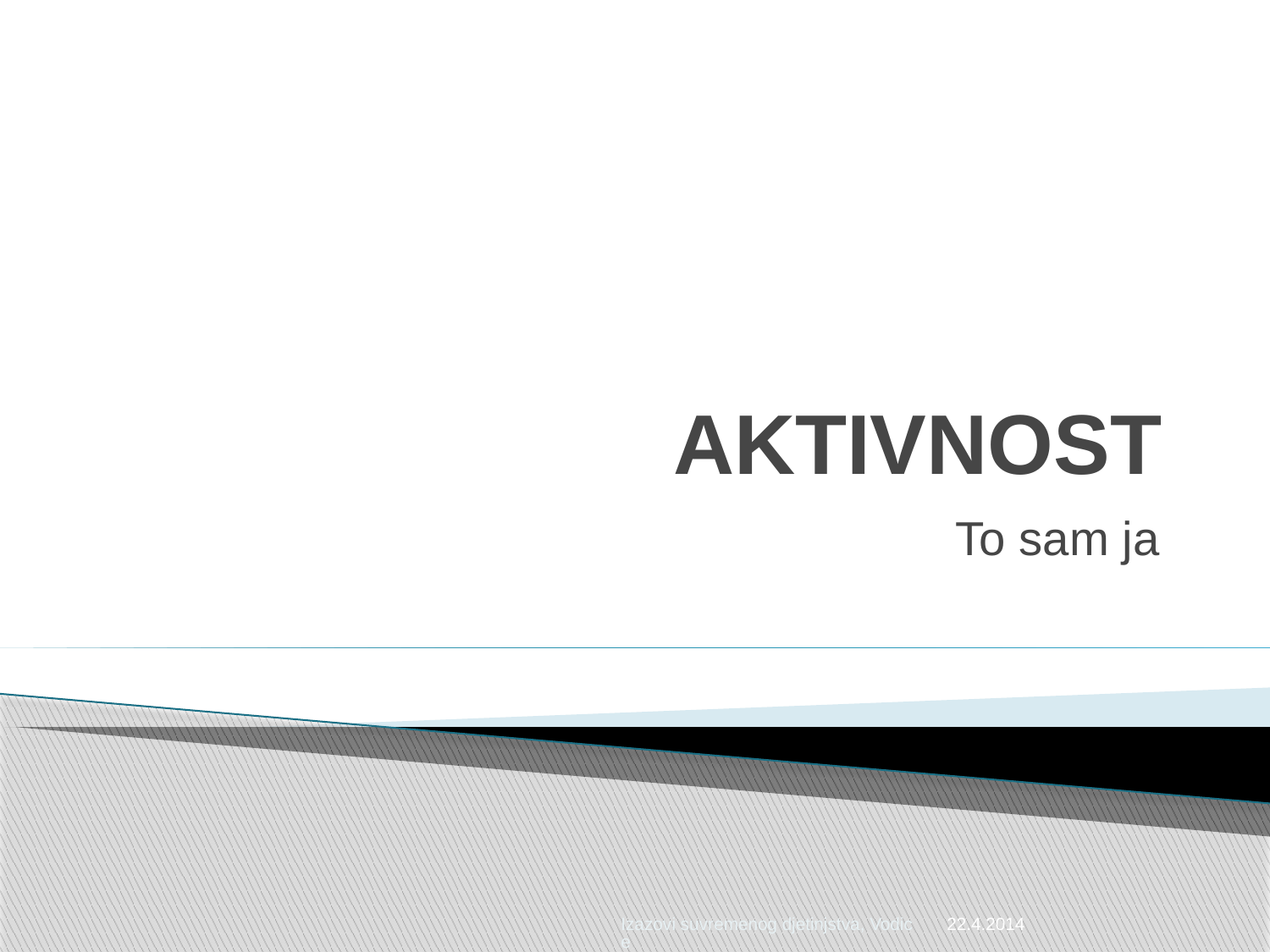

# AKTIVNOST
To sam ja
Izazovi suvremenog djetinjstva, Vodice
22.4.2014